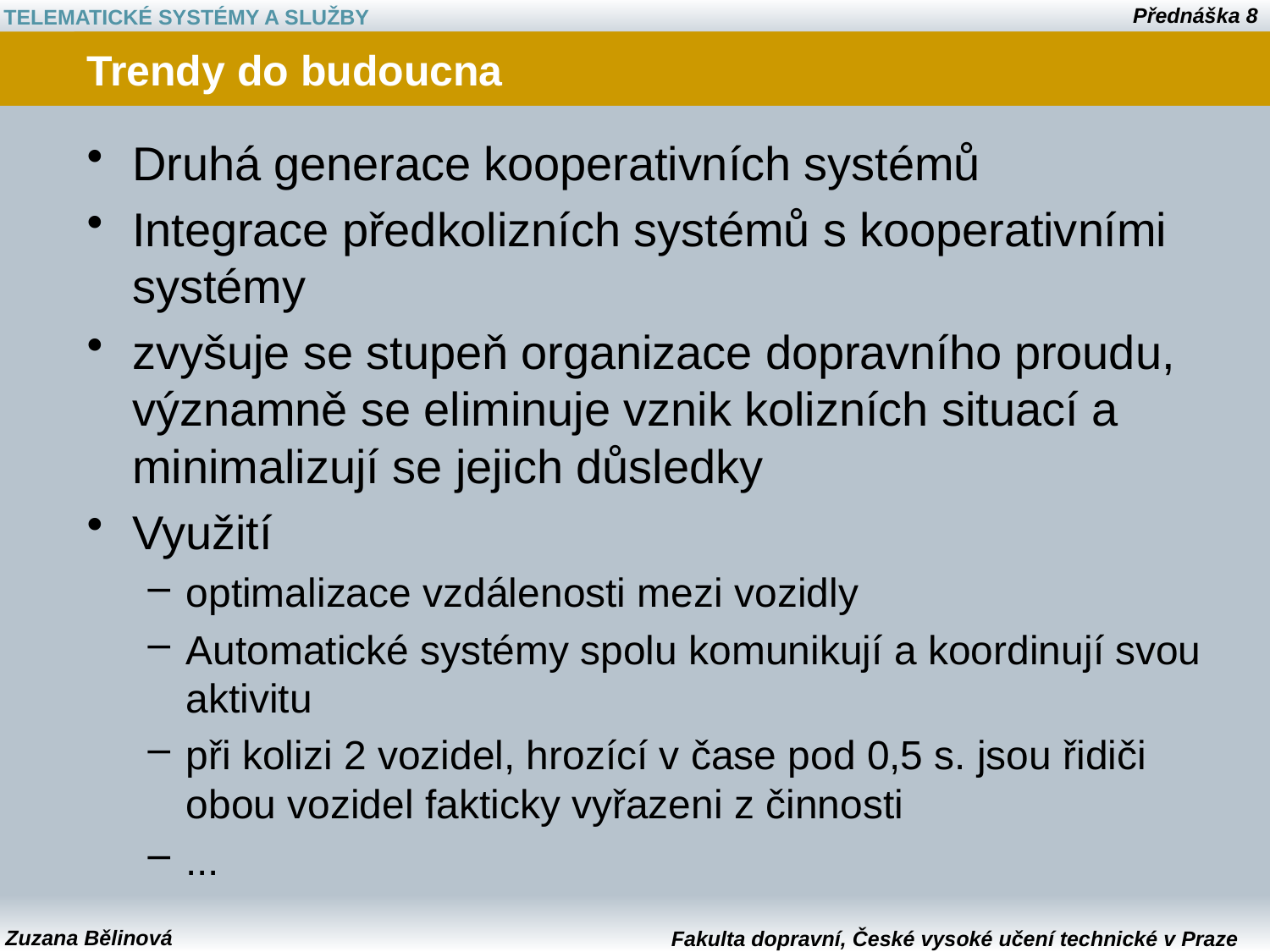

# Trendy do budoucna
Druhá generace kooperativních systémů
Integrace předkolizních systémů s kooperativními systémy
zvyšuje se stupeň organizace dopravního proudu, významně se eliminuje vznik kolizních situací a minimalizují se jejich důsledky
Využití
optimalizace vzdálenosti mezi vozidly
Automatické systémy spolu komunikují a koordinují svou aktivitu
při kolizi 2 vozidel, hrozící v čase pod 0,5 s. jsou řidiči obou vozidel fakticky vyřazeni z činnosti
...